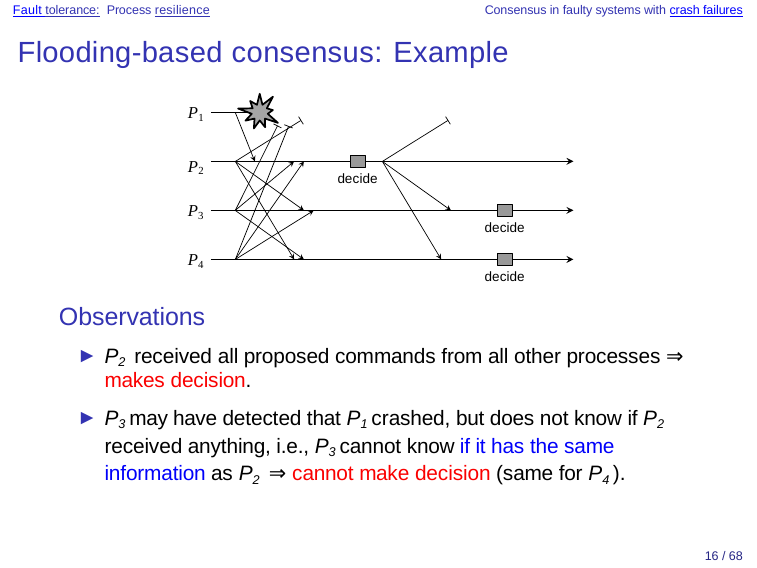

Fault tolerance: Process resilience	Consensus in faulty systems with crash failures
# Flooding-based consensus: Example

P1

P2

decide
P3
decide
P4

decide
Observations
P2 received all proposed commands from all other processes ⇒
makes decision.
P3 may have detected that P1 crashed, but does not know if P2  received anything, i.e., P3 cannot know if it has the same  information as P2 ⇒ cannot make decision (same for P4 ).
16 / 68